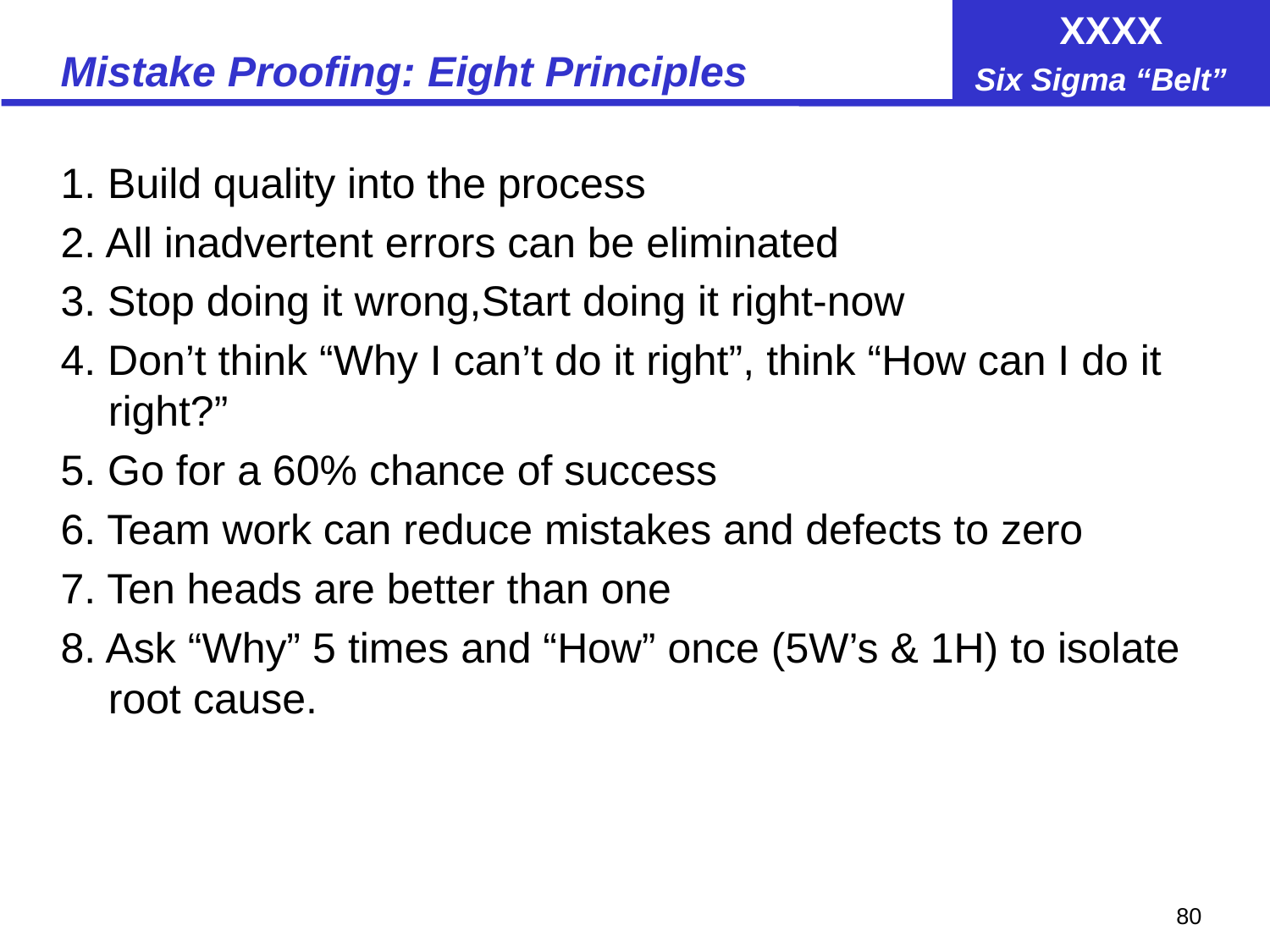

# Mistake Proofing: Eight Principles
1. Build quality into the process
2. All inadvertent errors can be eliminated
3. Stop doing it wrong,Start doing it right-now
4. Don’t think “Why I can’t do it right”, think “How can I do it right?”
5. Go for a 60% chance of success
6. Team work can reduce mistakes and defects to zero
7. Ten heads are better than one
8. Ask “Why” 5 times and “How” once (5W’s & 1H) to isolate root cause.